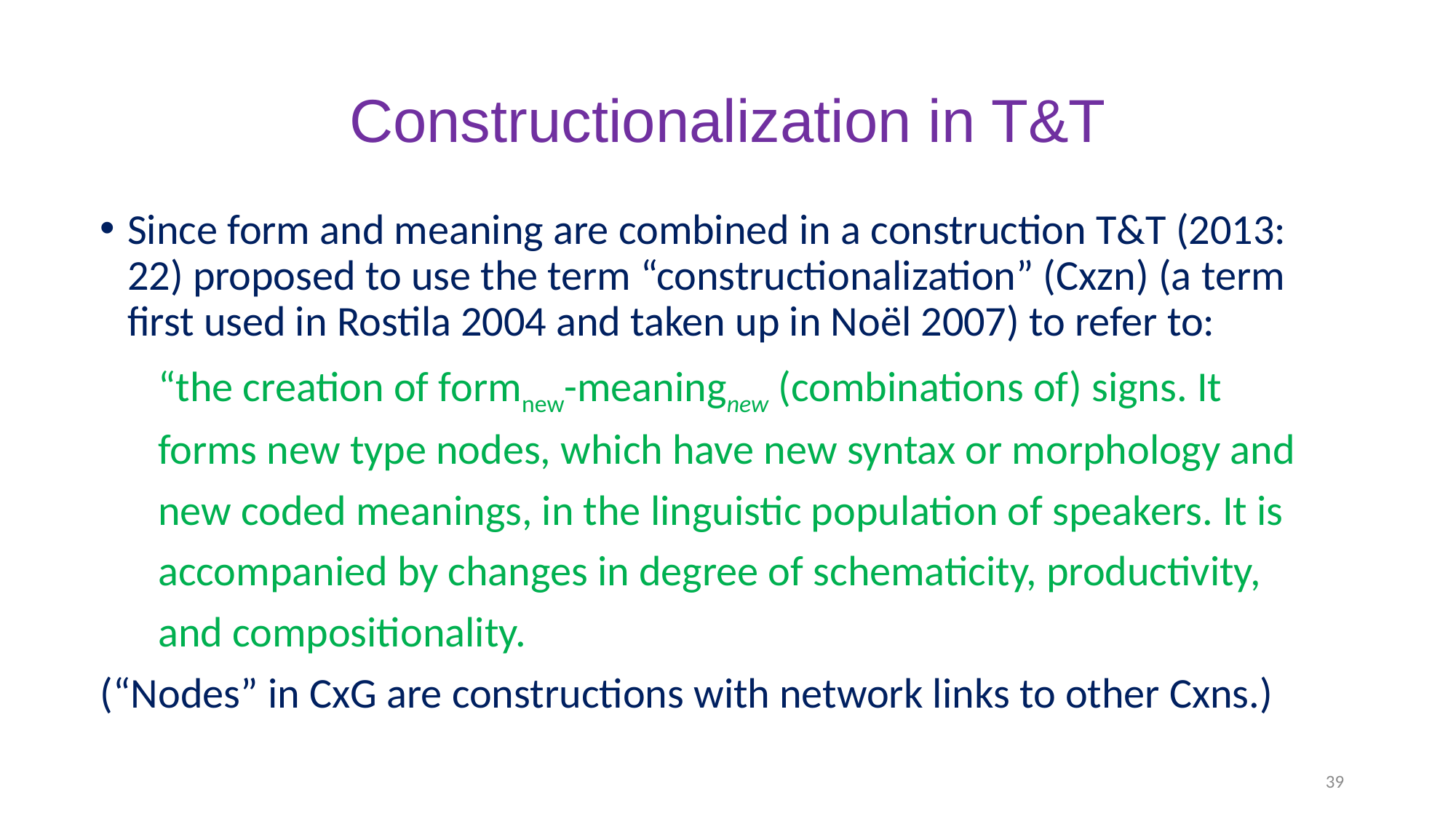

# Constructionalization in T&T
Since form and meaning are combined in a construction T&T (2013: 22) proposed to use the term “constructionalization” (Cxzn) (a term first used in Rostila 2004 and taken up in Noël 2007) to refer to:
      “the creation of formnew-meaningnew (combinations of) signs. It
      forms new type nodes, which have new syntax or morphology and
      new coded meanings, in the linguistic population of speakers. It is
      accompanied by changes in degree of schematicity, productivity,
      and compositionality.
(“Nodes” in CxG are constructions with network links to other Cxns.)
39